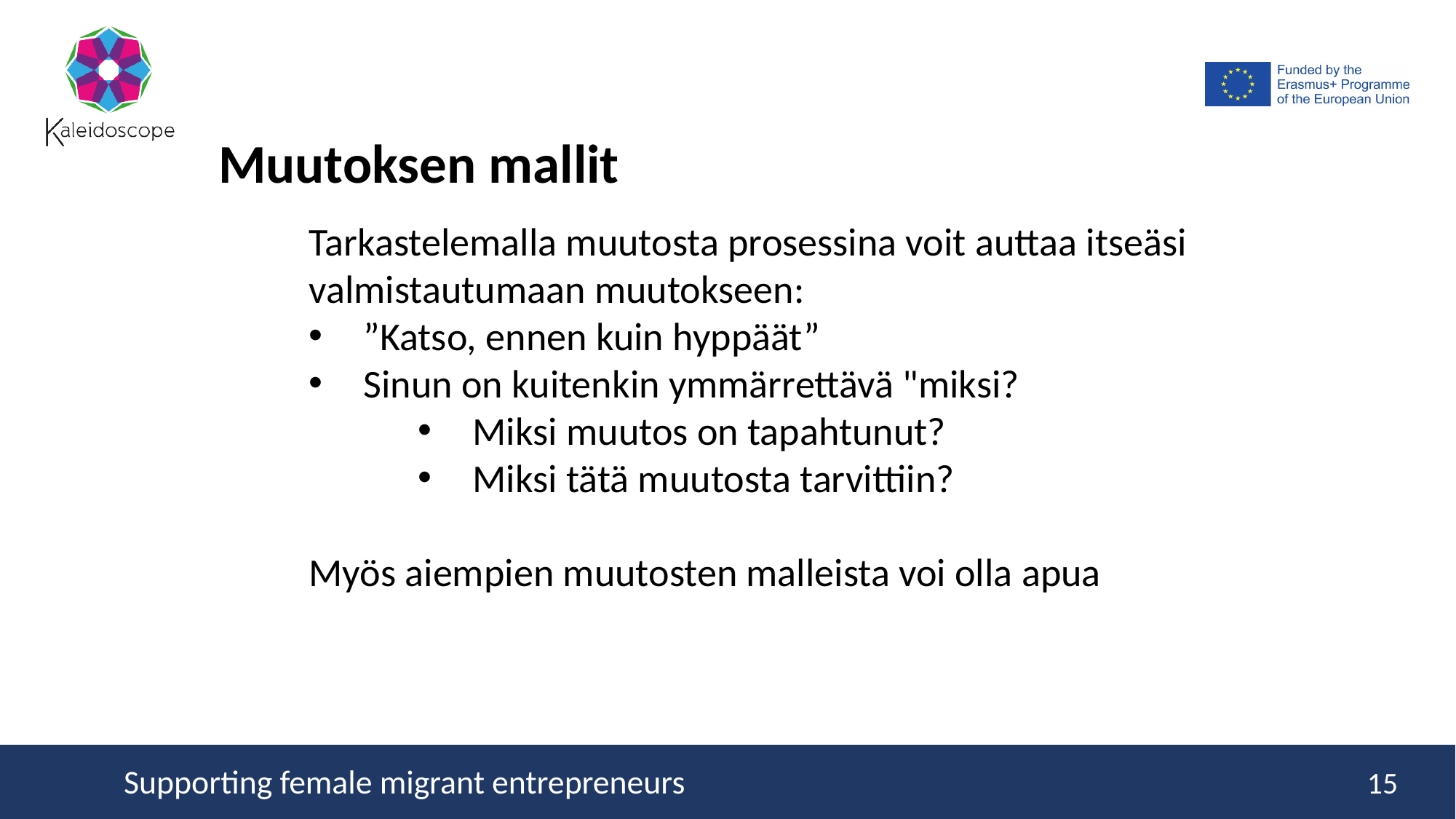

Muutoksen mallit
Tarkastelemalla muutosta prosessina voit auttaa itseäsi valmistautumaan muutokseen:
”Katso, ennen kuin hyppäät”
Sinun on kuitenkin ymmärrettävä "miksi?
Miksi muutos on tapahtunut?
Miksi tätä muutosta tarvittiin?

Myös aiempien muutosten malleista voi olla apua
15